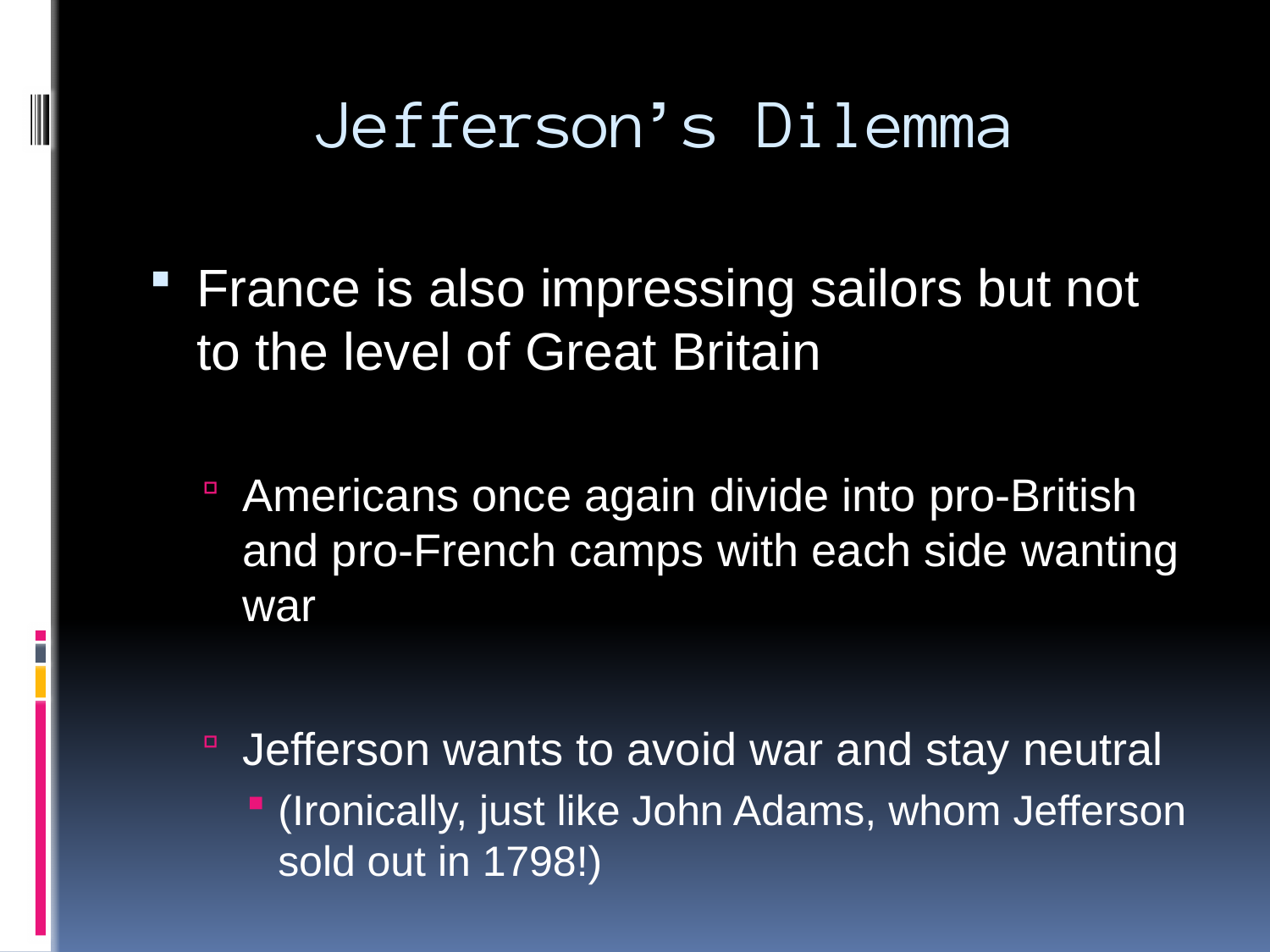

# Jefferson’s Dilemma
France is also impressing sailors but not to the level of Great Britain

Americans once again divide into pro-British and pro-French camps with each side wanting war

Jefferson wants to avoid war and stay neutral
(Ironically, just like John Adams, whom Jefferson sold out in 1798!)